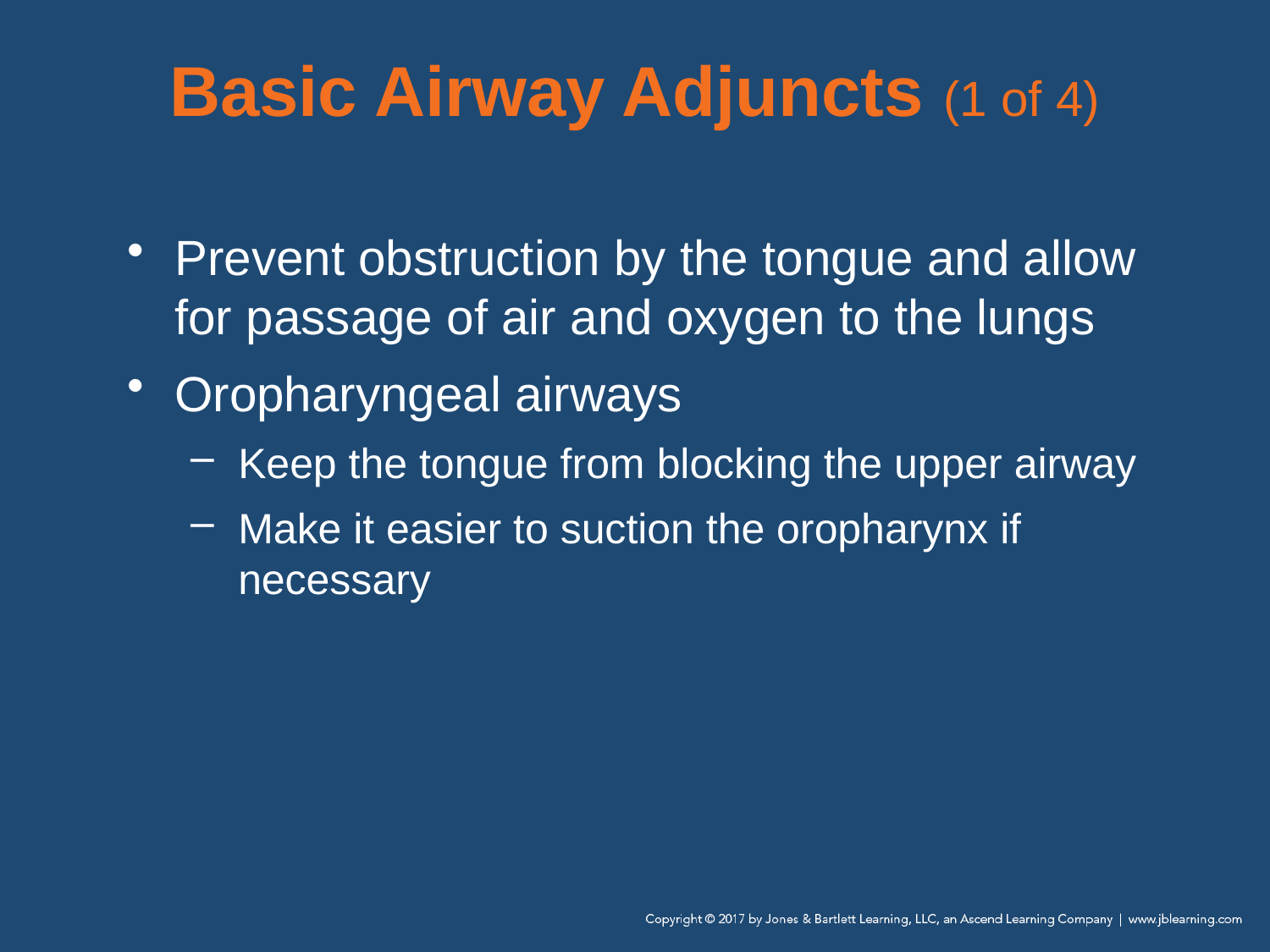

# Basic Airway Adjuncts (1 of 4)
Prevent obstruction by the tongue and allow for passage of air and oxygen to the lungs
Oropharyngeal airways
Keep the tongue from blocking the upper airway
Make it easier to suction the oropharynx if necessary